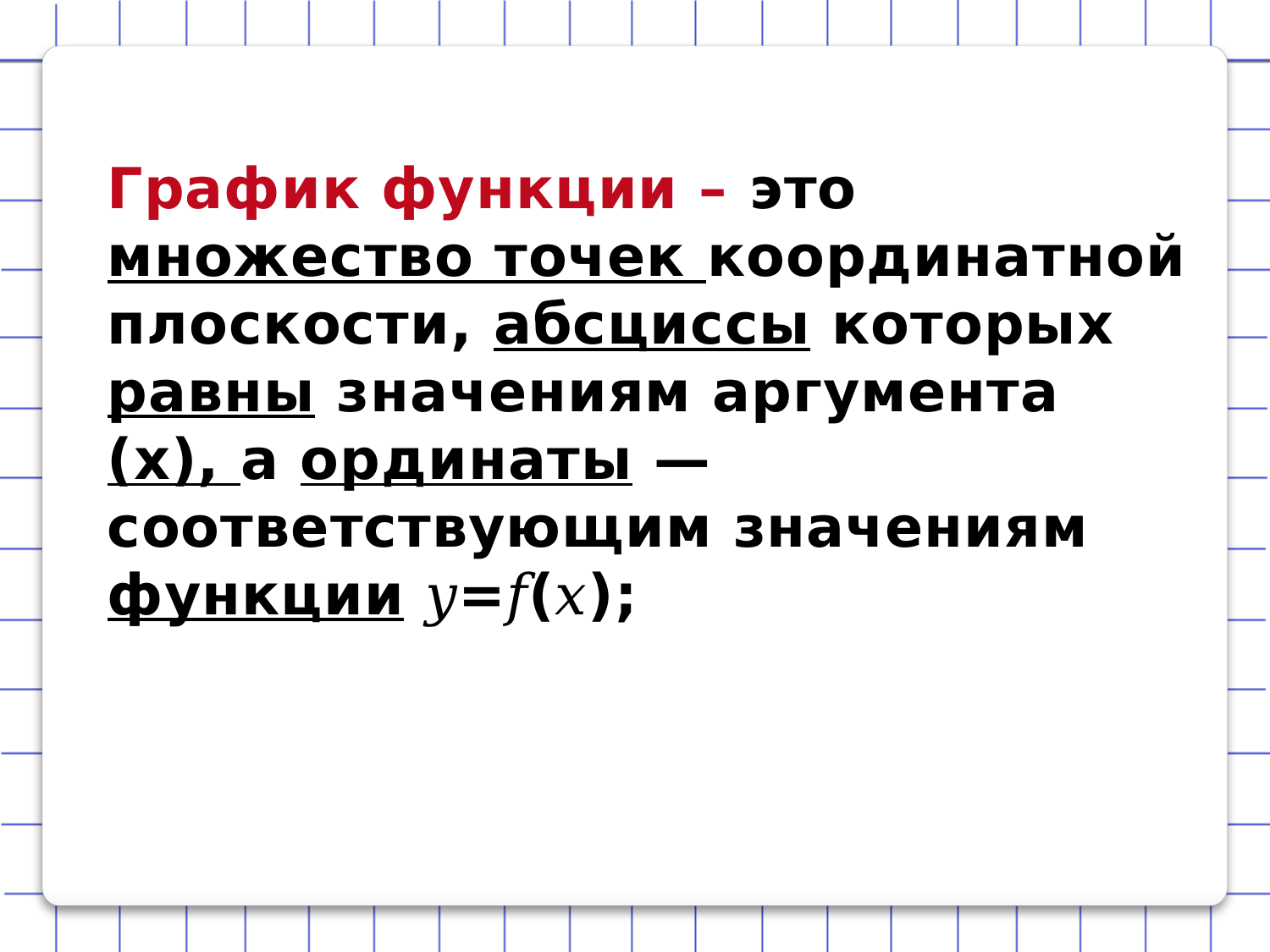

График функции – это множество точек координатной плоскости, абсциссы которых равны значениям аргумента (х), а ординаты — соответствующим значениям функции 𝑦=𝑓(𝑥);